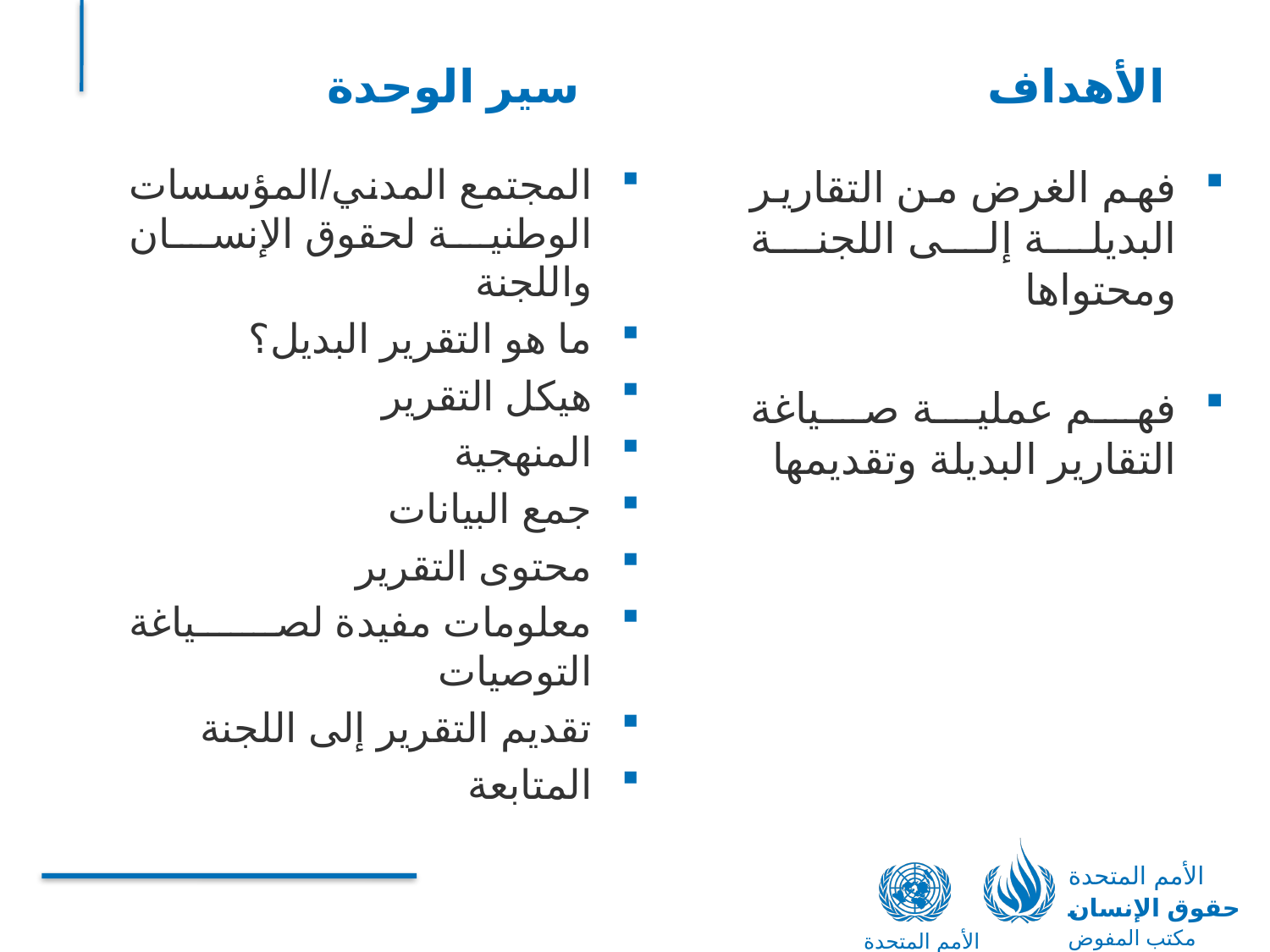

سير الوحدة
الأهداف
المجتمع المدني/المؤسسات الوطنية لحقوق الإنسان واللجنة
ما هو التقرير البديل؟
هيكل التقرير
المنهجية
جمع البيانات
محتوى التقرير
معلومات مفيدة لصياغة التوصيات
تقديم التقرير إلى اللجنة
المتابعة

فهم الغرض من التقارير البديلة إلى اللجنة ومحتواها

فهم عملية صياغة التقارير البديلة وتقديمها

الأمم المتحدة
حقوق الإنسان
مكتب المفوض السامي
الأمم المتحدة